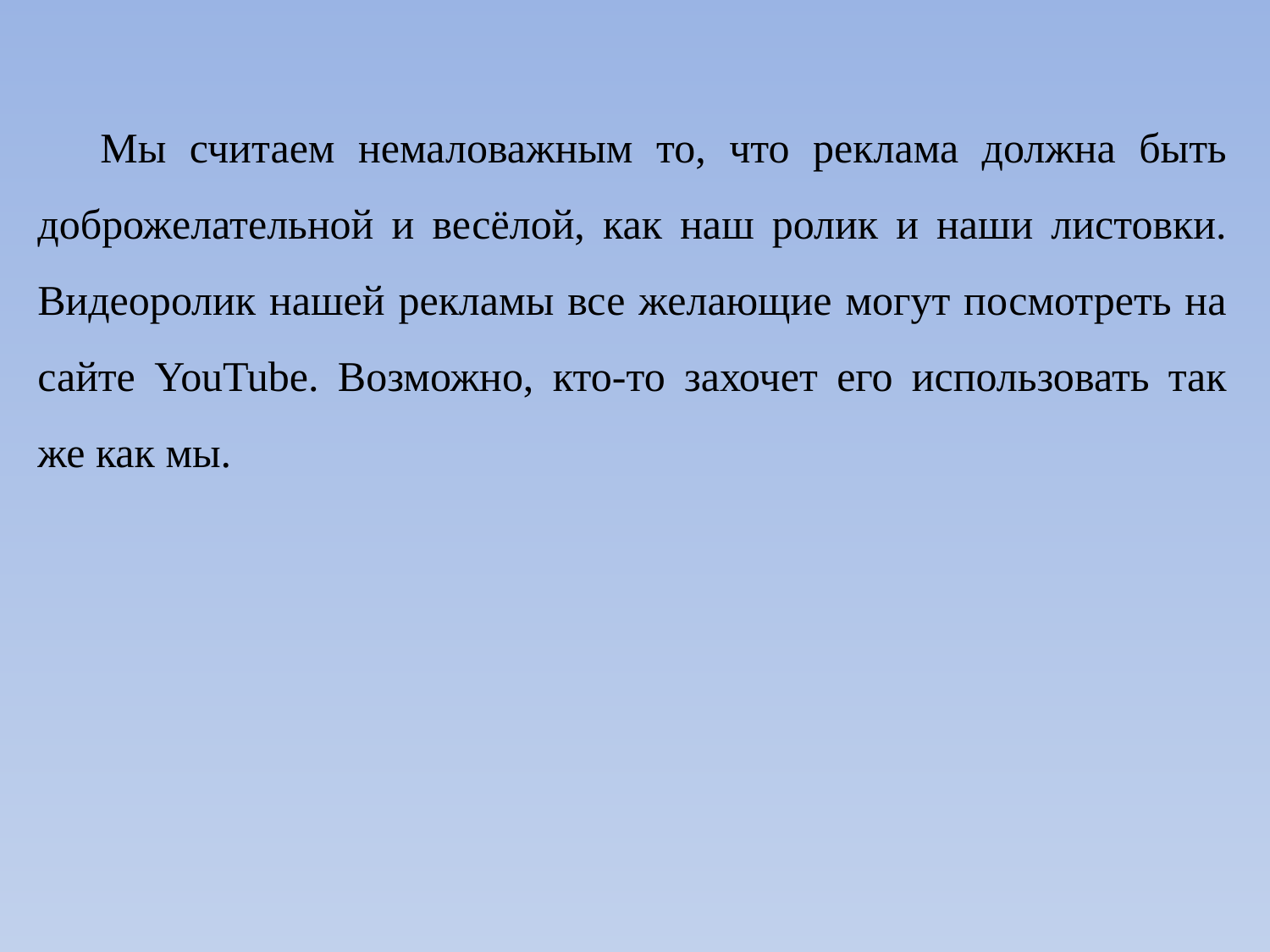

Мы считаем немаловажным то, что реклама должна быть доброжелательной и весёлой, как наш ролик и наши листовки. Видеоролик нашей рекламы все желающие могут посмотреть на сайте YouTube. Возможно, кто-то захочет его использовать так же как мы.